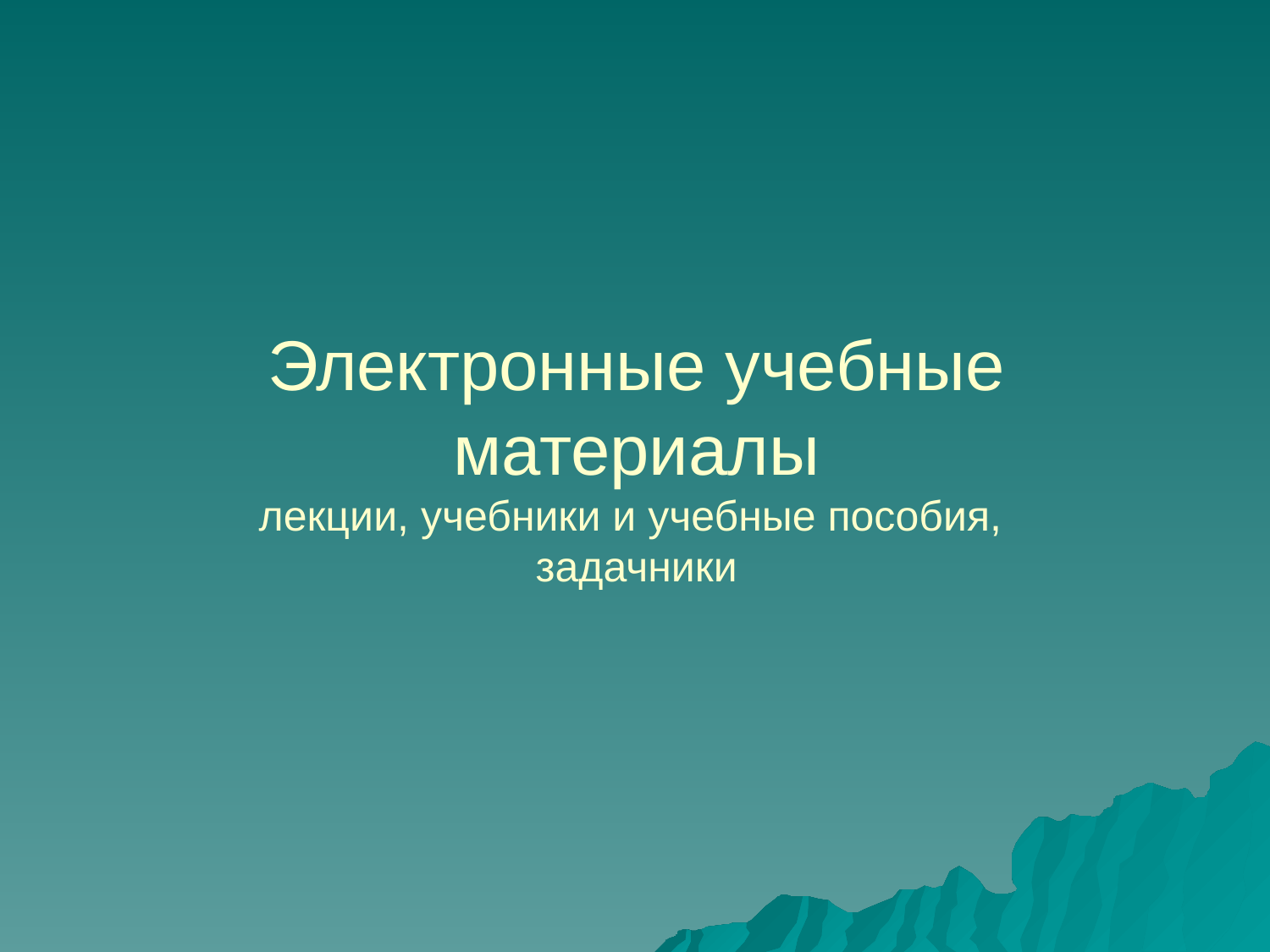

# Электронные учебные материалы лекции, учебники и учебные пособия, задачники